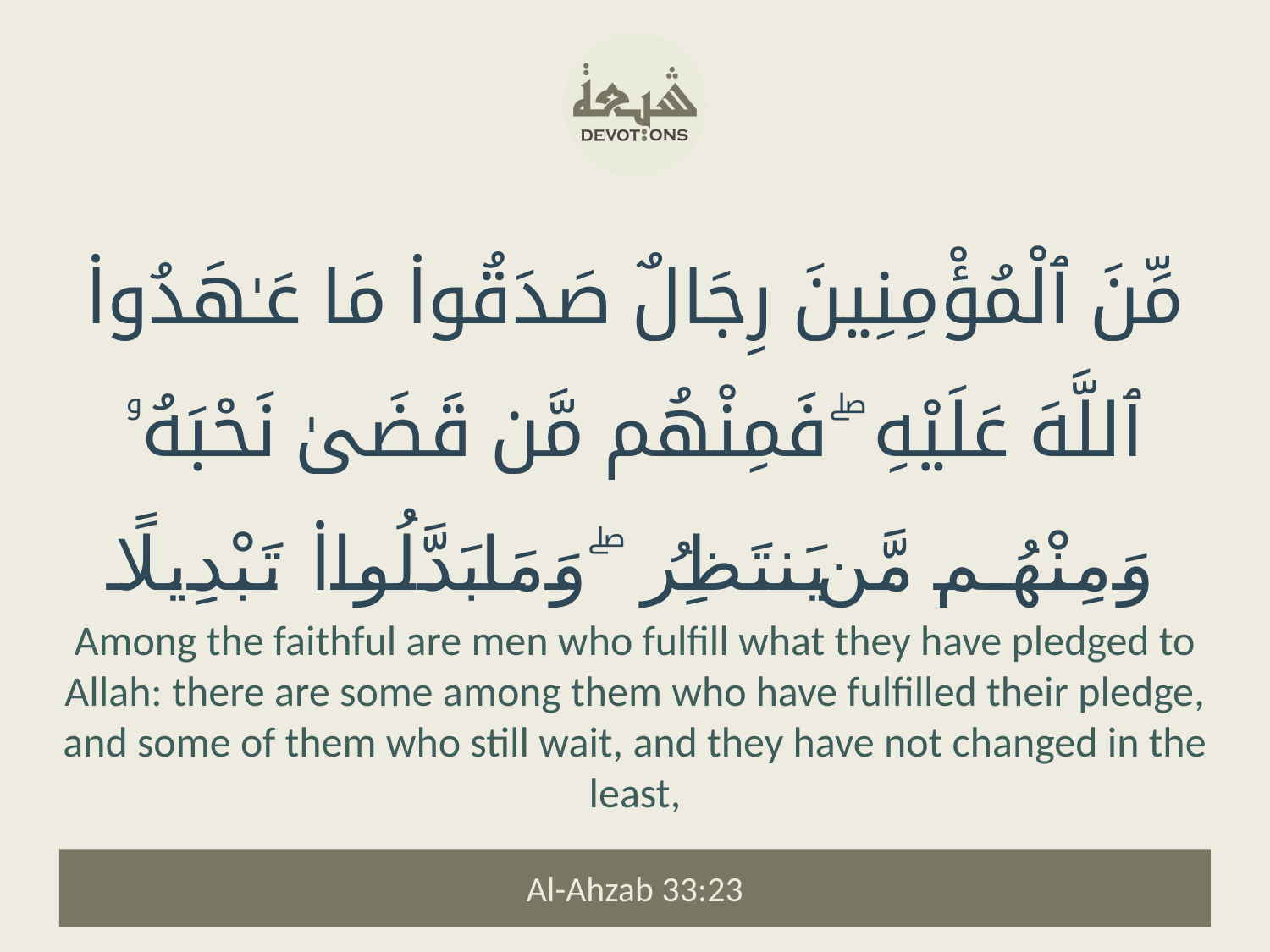

مِّنَ ٱلْمُؤْمِنِينَ رِجَالٌ صَدَقُوا۟ مَا عَـٰهَدُوا۟ ٱللَّهَ عَلَيْهِ ۖ فَمِنْهُم مَّن قَضَىٰ نَحْبَهُۥ وَمِنْهُم مَّن يَنتَظِرُ ۖ وَمَا بَدَّلُوا۟ تَبْدِيلًا
Among the faithful are men who fulfill what they have pledged to Allah: there are some among them who have fulfilled their pledge, and some of them who still wait, and they have not changed in the least,
Al-Ahzab 33:23